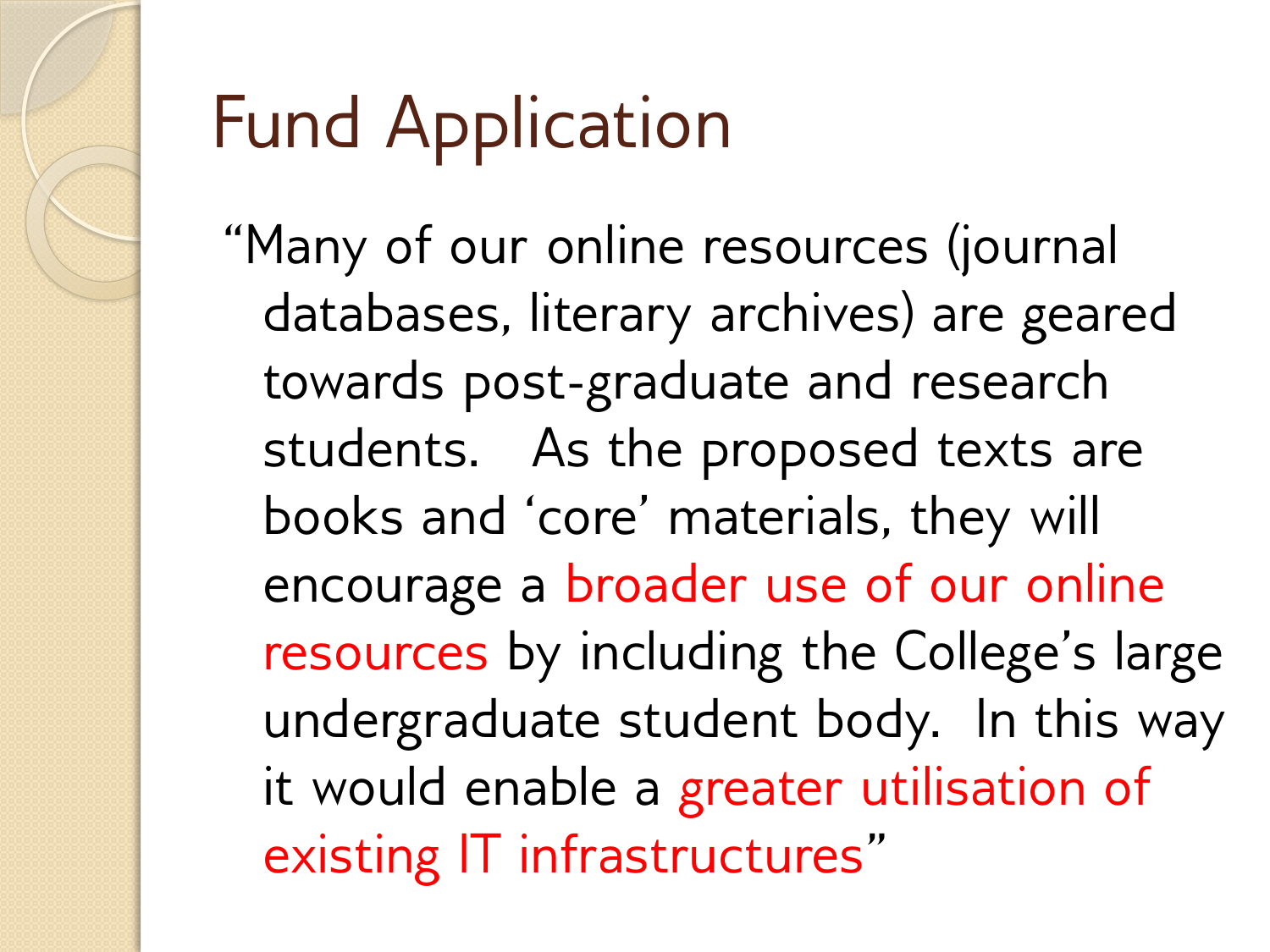

# Fund Application
“Many of our online resources (journal databases, literary archives) are geared towards post-graduate and research students.   As the proposed texts are books and ‘core’ materials, they will encourage a broader use of our online resources by including the College’s large undergraduate student body.  In this way it would enable a greater utilisation of existing IT infrastructures”